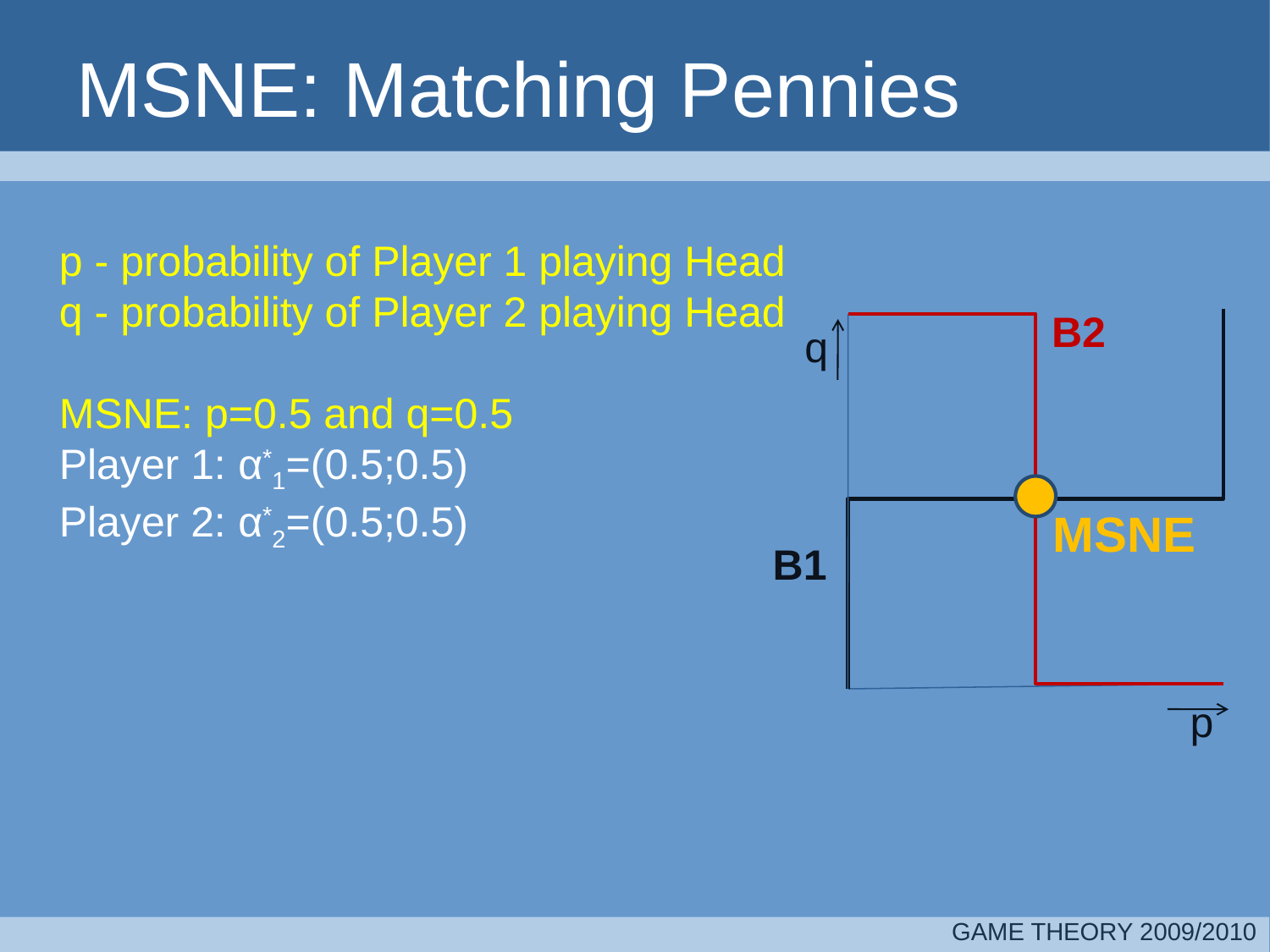

# MSNE: Matching Pennies
p - probability of Player 1 playing Head
q - probability of Player 2 playing Head

MSNE: p=0.5 and q=0.5
Player 1: α*1=(0.5;0.5)
Player 2: α*2=(0.5;0.5)
B2
q
B1
p

MSNE

GAME THEORY 2009/2010